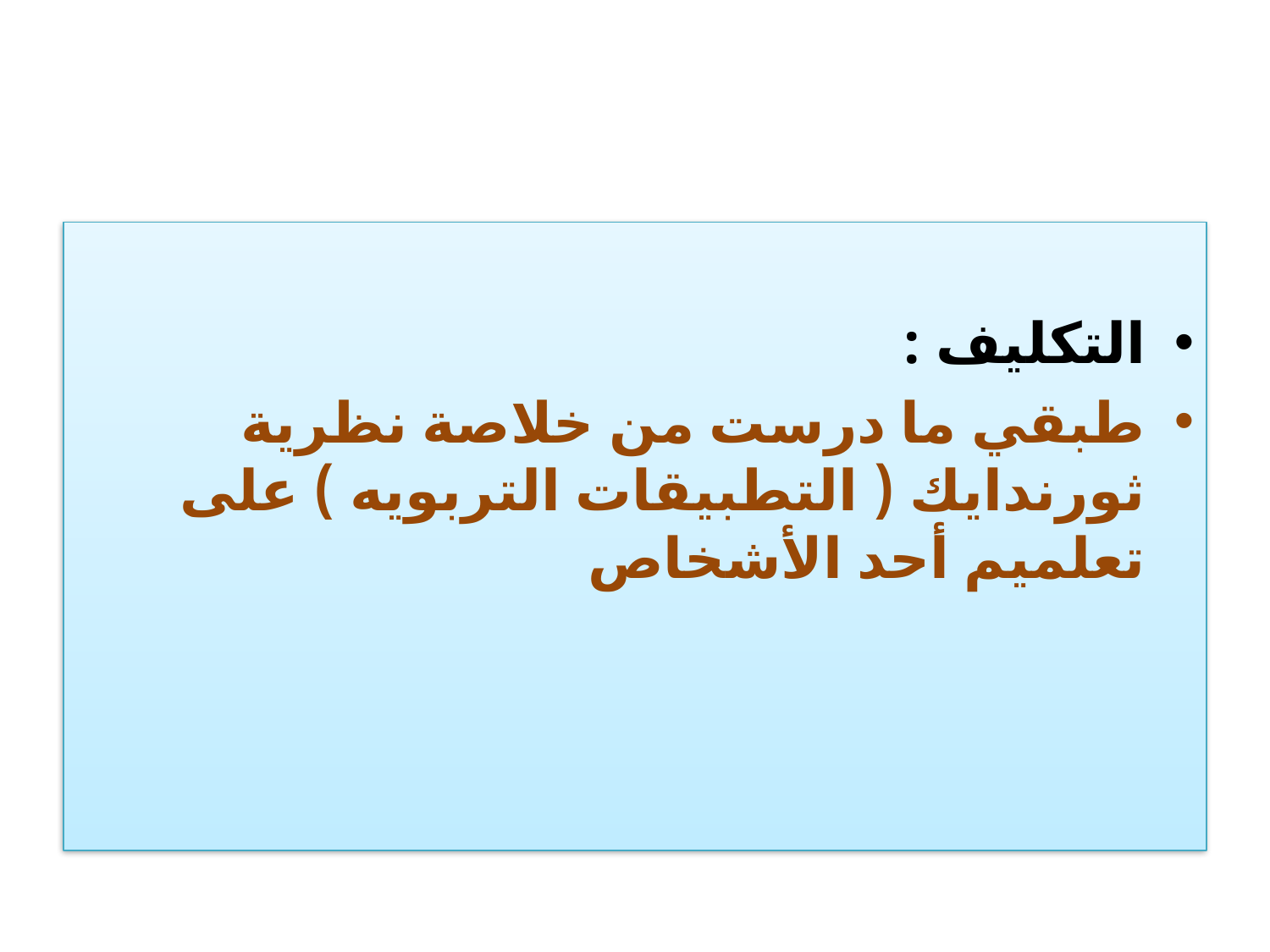

التكليف :
طبقي ما درست من خلاصة نظرية ثورندايك ( التطبيقات التربويه ) على تعلميم أحد الأشخاص